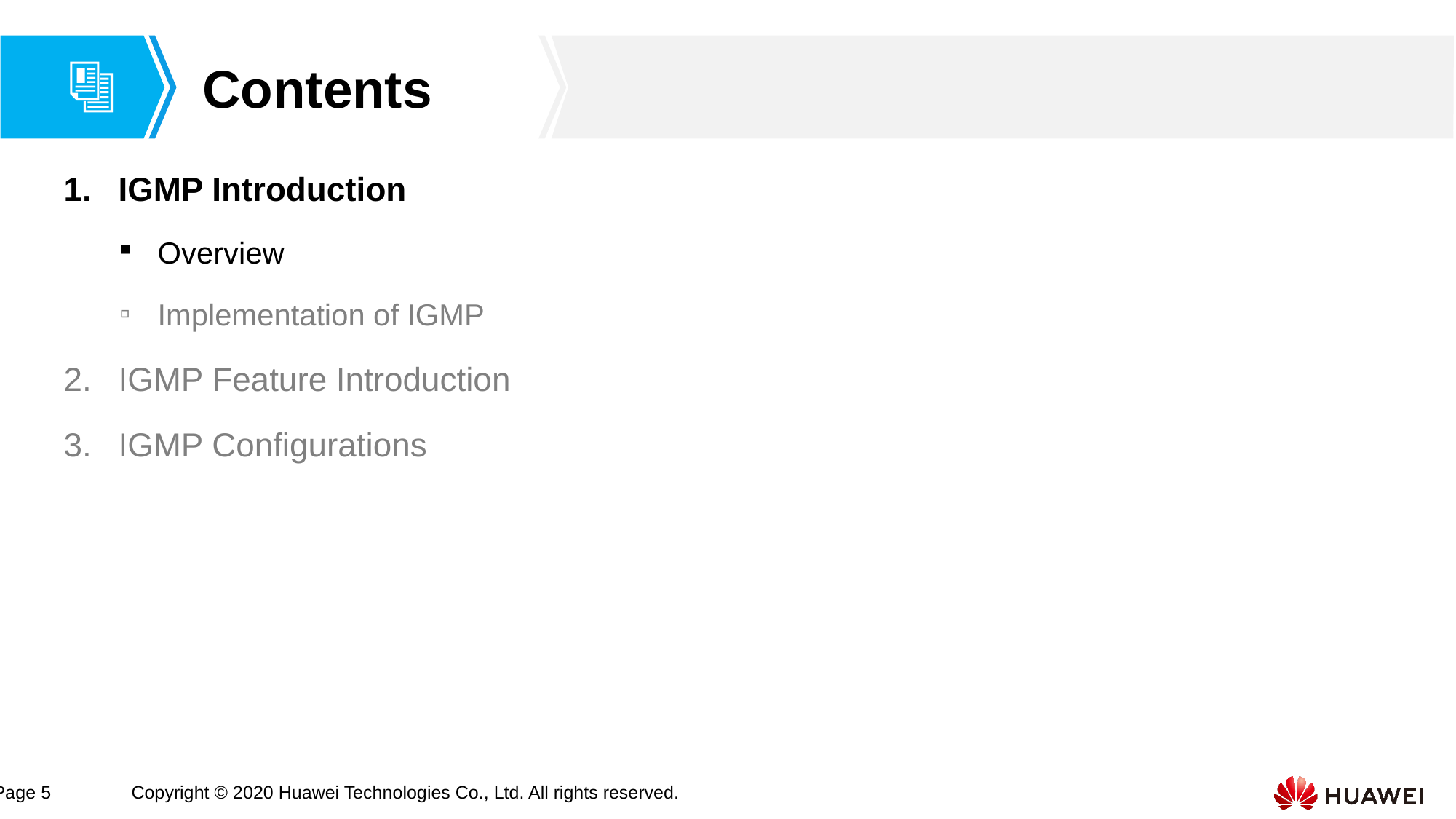

IGMP Introduction
Overview
Implementation of IGMP
IGMP Feature Introduction
IGMP Configurations